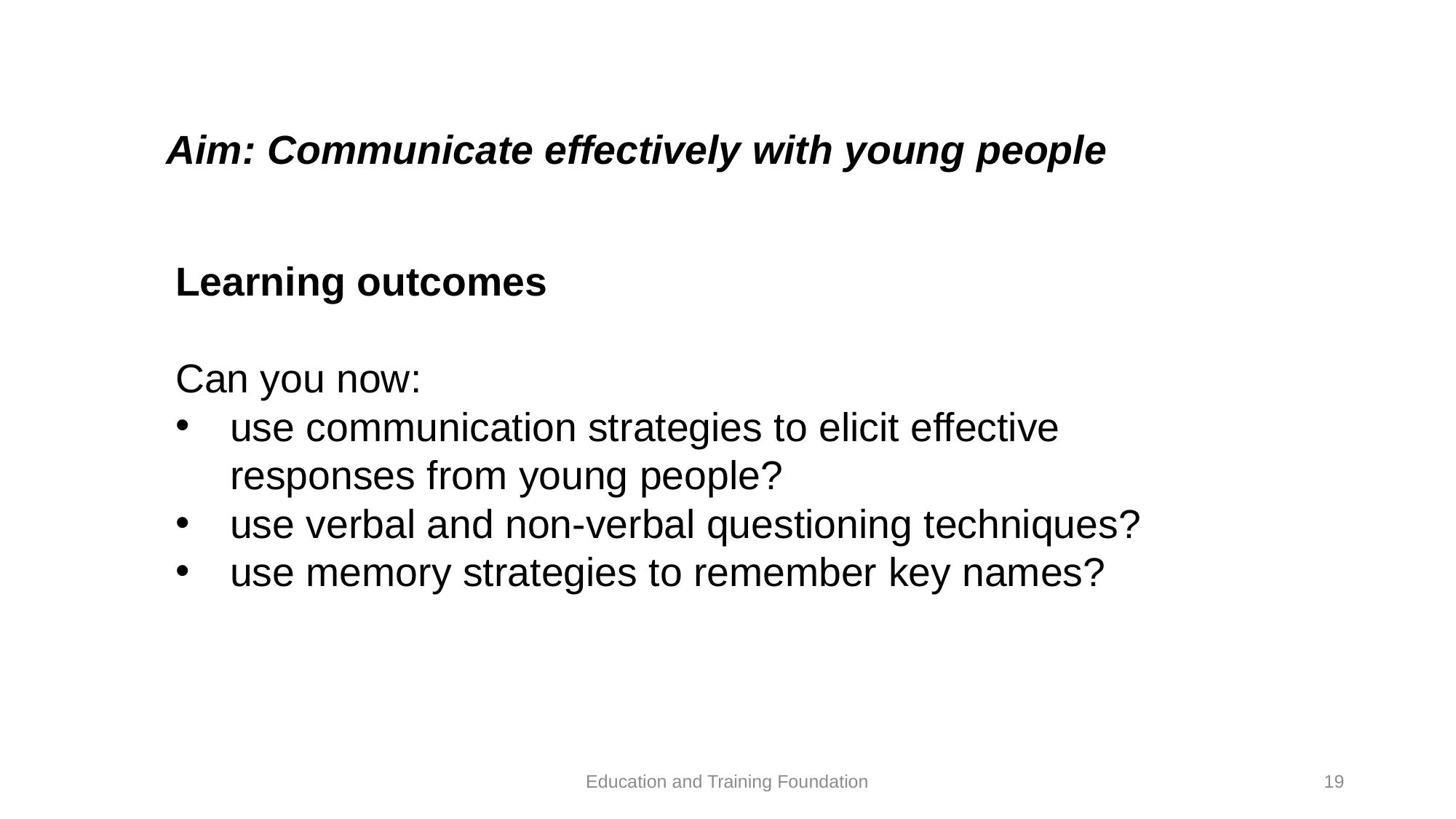

Aim: Communicate effectively with young people
Learning outcomes

Can you now:
use communication strategies to elicit effective responses from young people?
use verbal and non-verbal questioning techniques?
use memory strategies to remember key names?

Education and Training Foundation
19